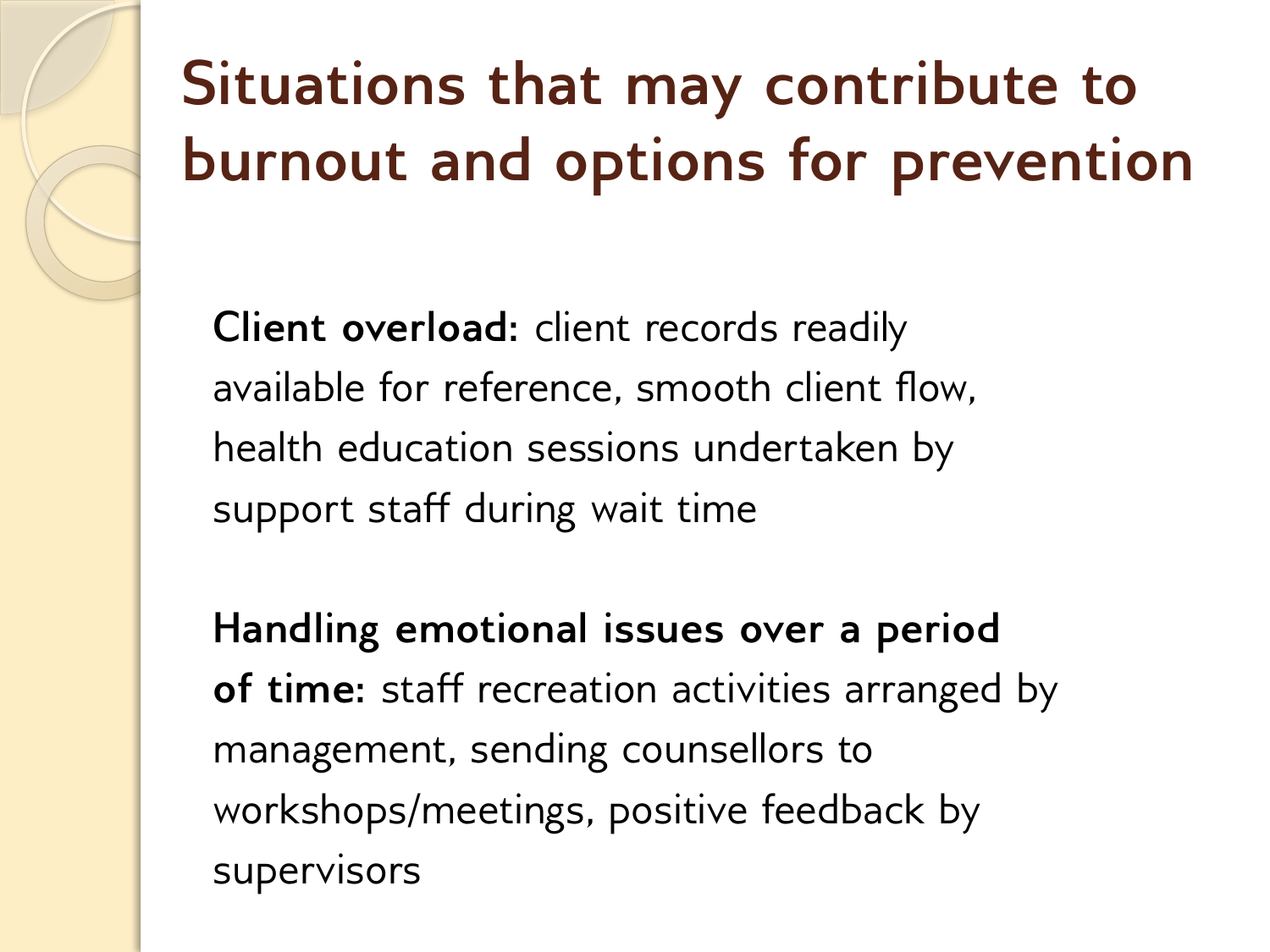

# Situations that may contribute to burnout and options for prevention

Client overload: client records readily
available for reference, smooth client flow,
health education sessions undertaken by
support staff during wait time

Handling emotional issues over a period
of time: staff recreation activities arranged by
management, sending counsellors to
workshops/meetings, positive feedback by
supervisors